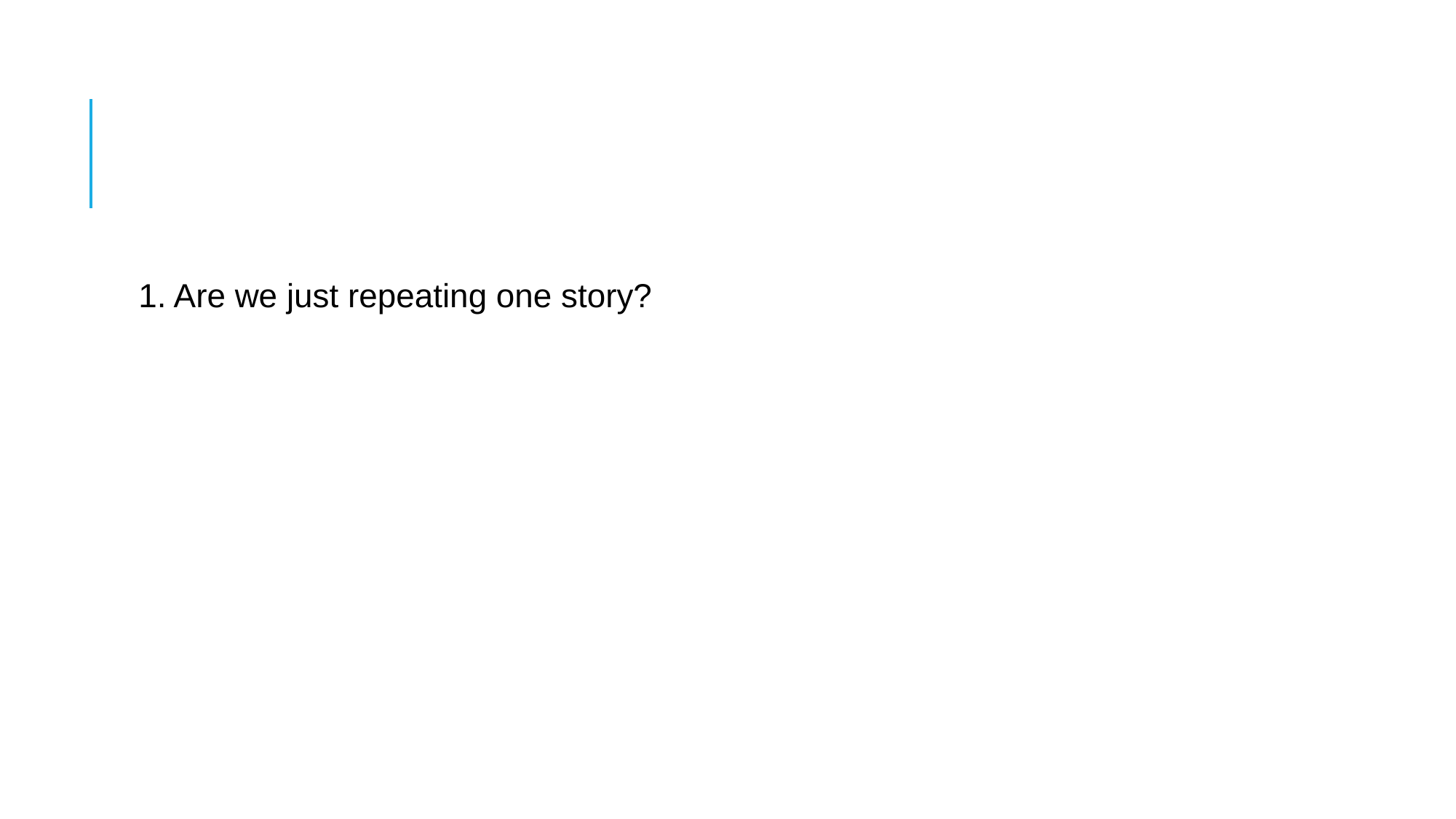

#
1. Are we just repeating one story?